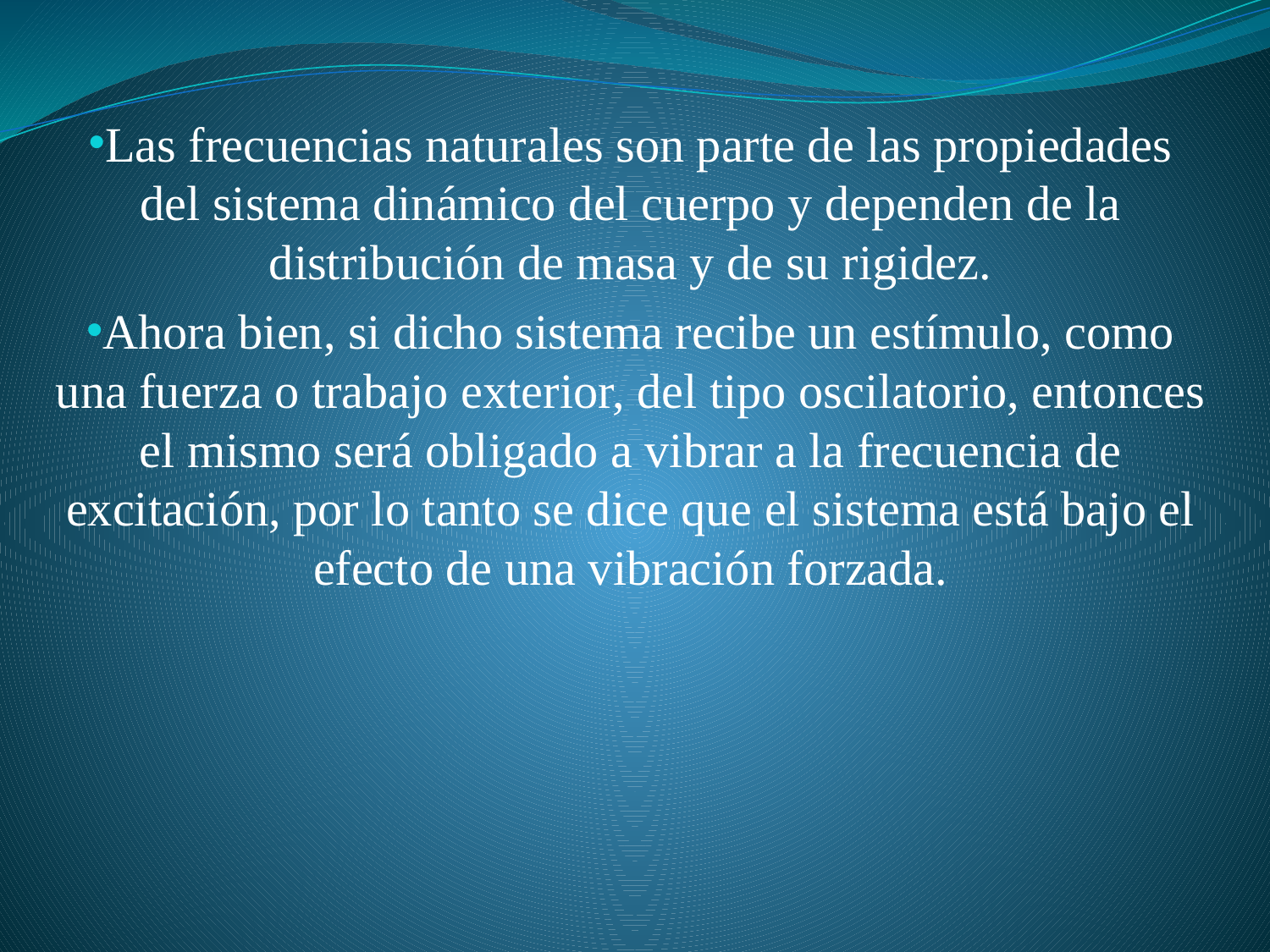

Las frecuencias naturales son parte de las propiedades del sistema dinámico del cuerpo y dependen de la distribución de masa y de su rigidez.
Ahora bien, si dicho sistema recibe un estímulo, como una fuerza o trabajo exterior, del tipo oscilatorio, entonces el mismo será obligado a vibrar a la frecuencia de excitación, por lo tanto se dice que el sistema está bajo el efecto de una vibración forzada.